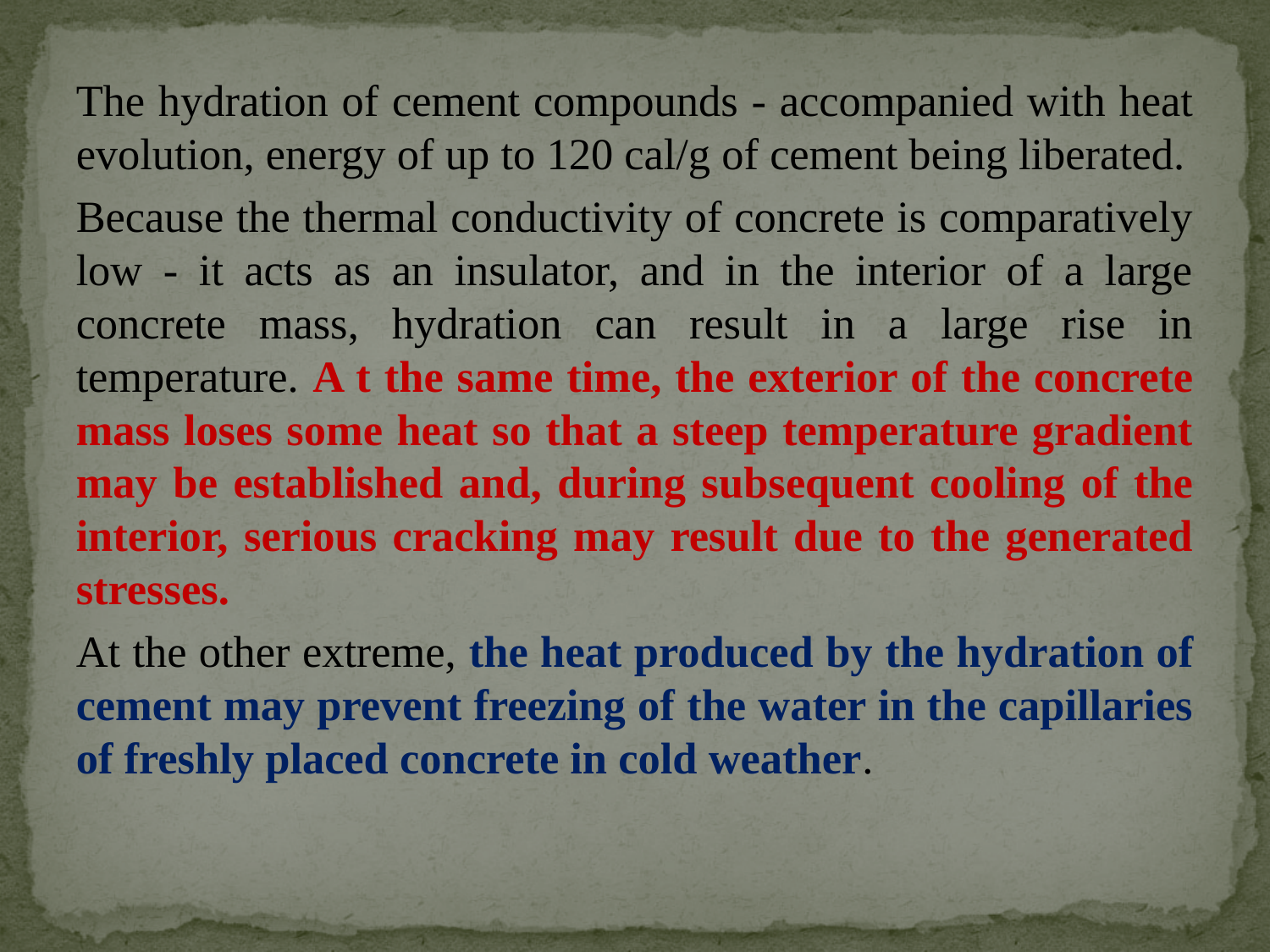

The hydration of cement compounds - accompanied with heat evolution, energy of up to 120 cal/g of cement being liberated.
Because the thermal conductivity of concrete is comparatively low - it acts as an insulator, and in the interior of a large concrete mass, hydration can result in a large rise in temperature. A t the same time, the exterior of the concrete mass loses some heat so that a steep temperature gradient may be established and, during subsequent cooling of the interior, serious cracking may result due to the generated stresses.
At the other extreme, the heat produced by the hydration of cement may prevent freezing of the water in the capillaries of freshly placed concrete in cold weather.